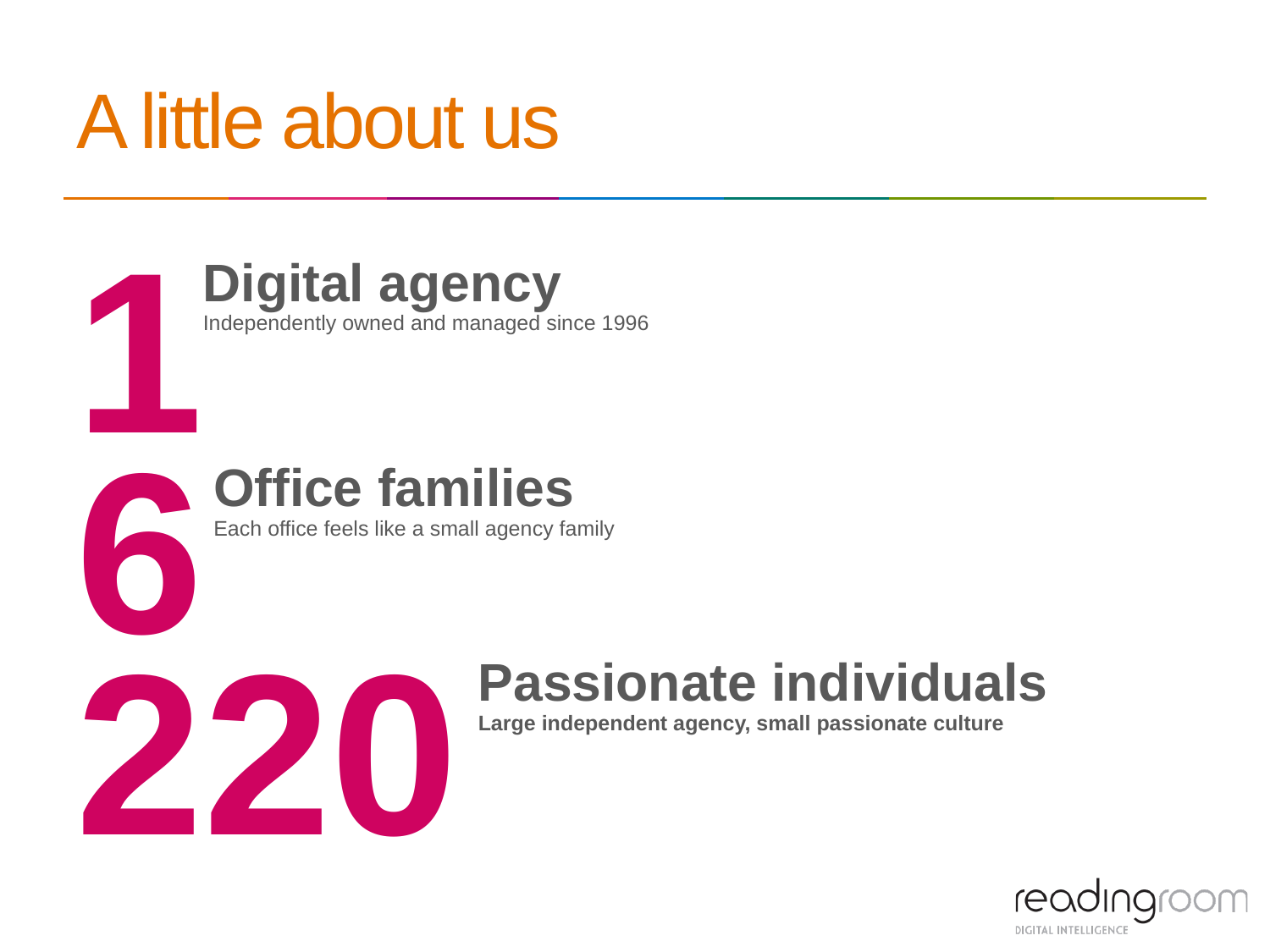

# A little about us
1
Digital agency
Independently owned and managed since 1996
6
Office families
Each office feels like a small agency family
220
Passionate individuals
Large independent agency, small passionate culture